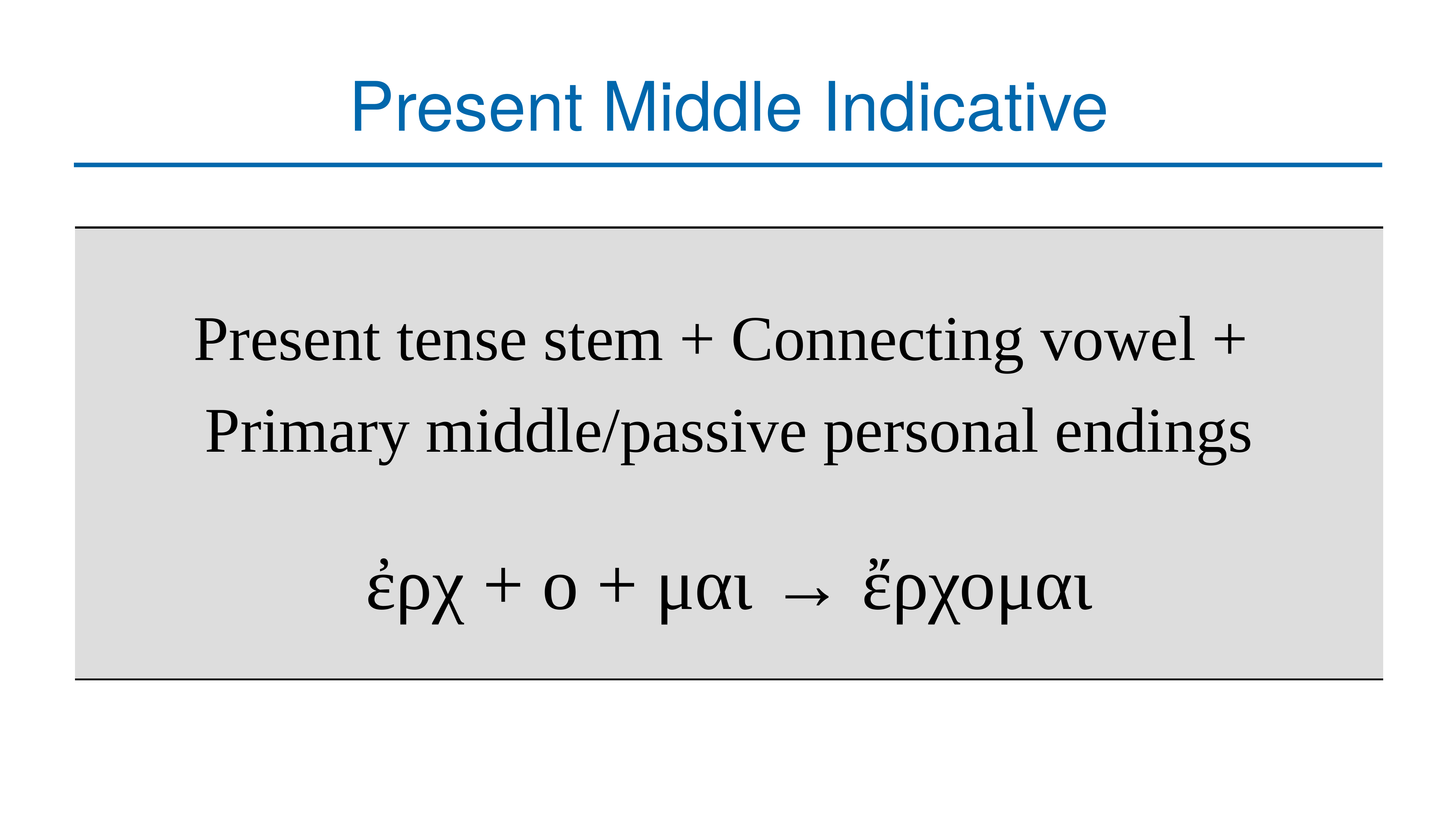

# Present Middle Indicative
| Present tense stem + Connecting vowel + Primary middle/passive personal endings ἐρχ + ο + μαι → ἔρχομαι |
| --- |